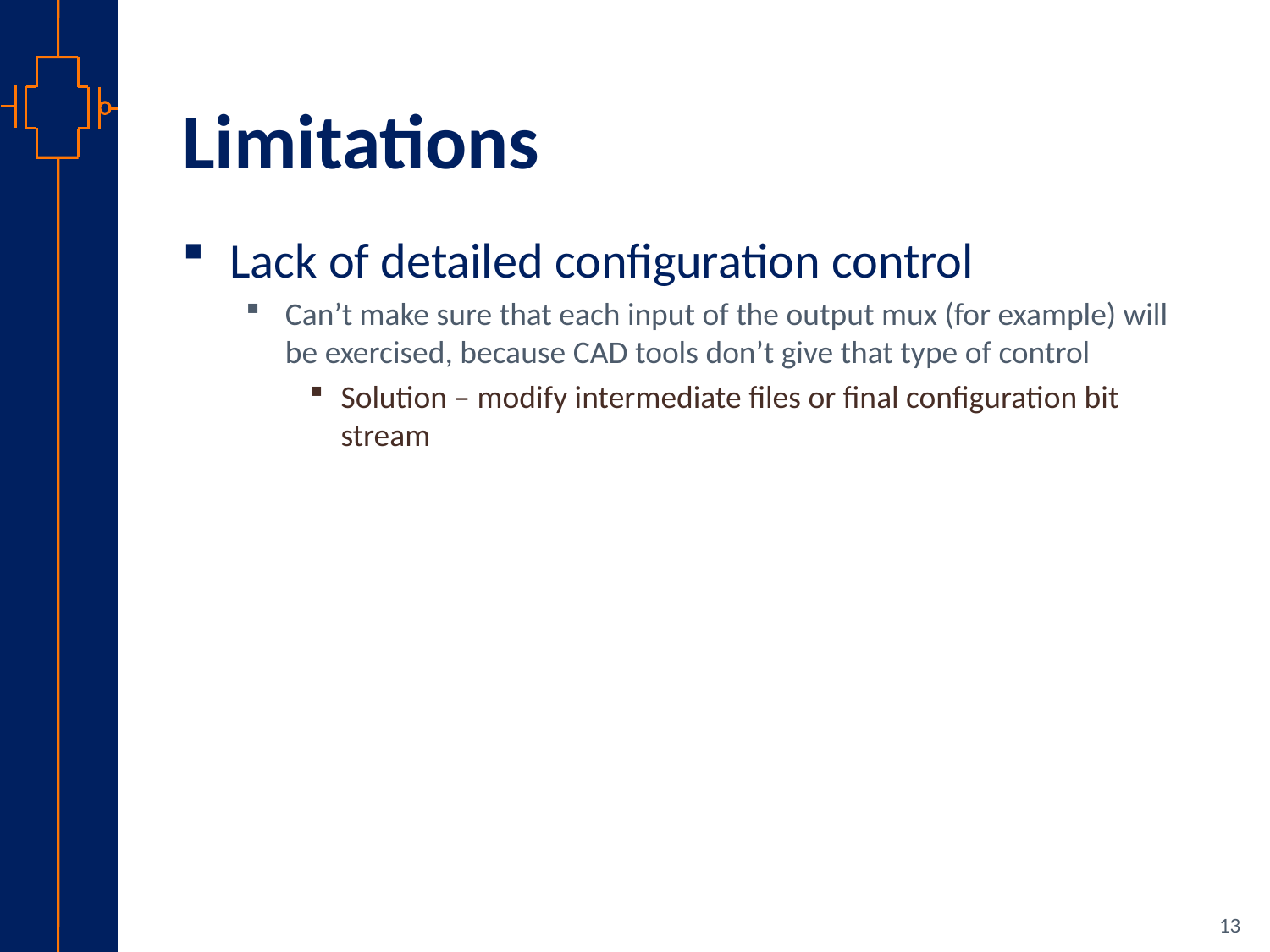

# Limitations
Lack of detailed configuration control
Can’t make sure that each input of the output mux (for example) will be exercised, because CAD tools don’t give that type of control
Solution – modify intermediate files or final configuration bit stream

13